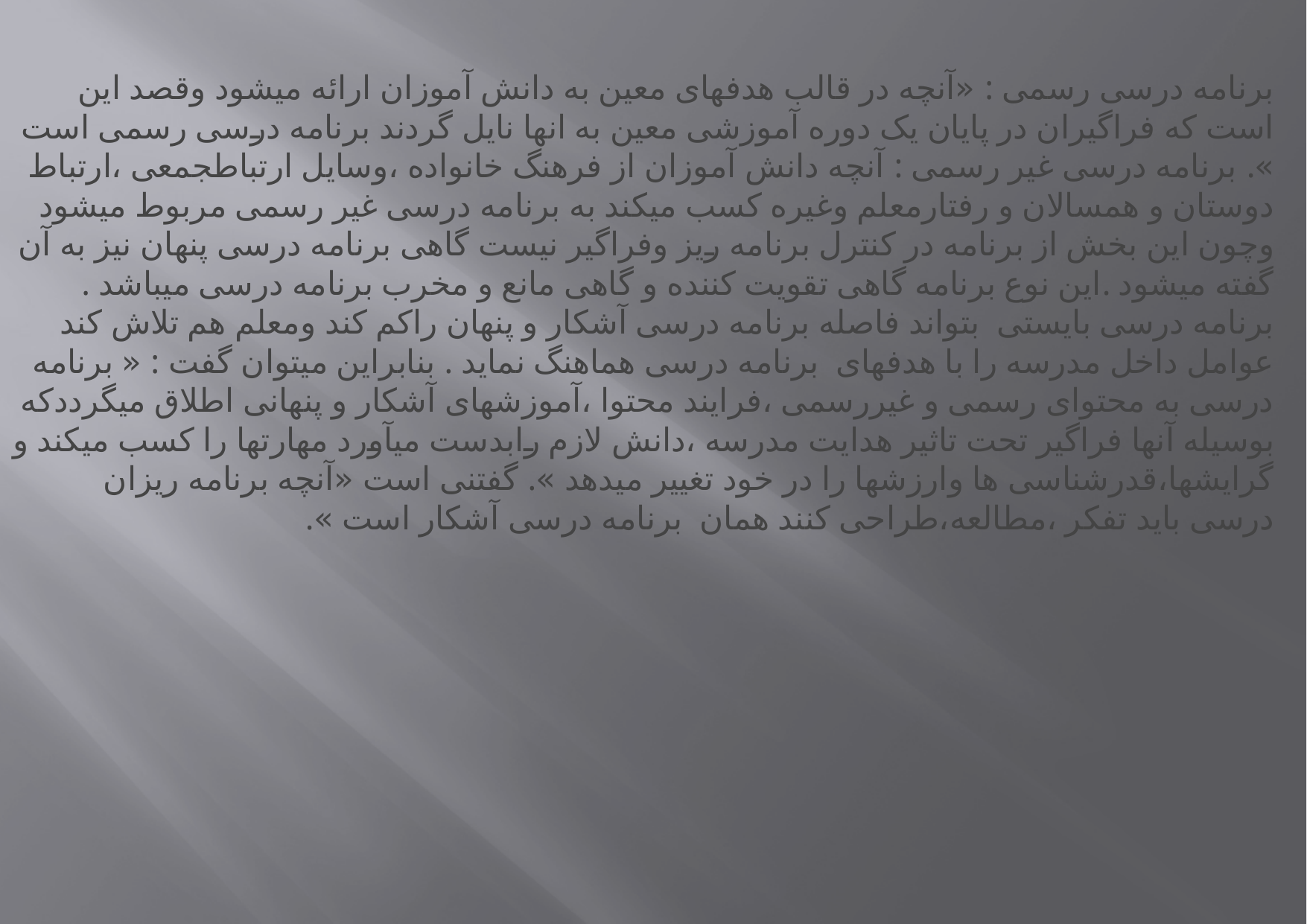

برنامه درسی رسمی : «آنچه در قالب هدفهای معین به دانش آموزان ارائه میشود وقصد این است که فراگیران در پایان یک دوره آموزشی معین به انها نایل گردند برنامه درسی رسمی است ». برنامه درسی غیر رسمی : آنچه دانش آموزان از فرهنگ خانواده ،وسایل ارتباطجمعی ،ارتباط دوستان و همسالان و رفتارمعلم وغیره کسب میکند به برنامه درسی غیر رسمی مربوط میشود وچون این بخش از برنامه در کنترل برنامه ریز وفراگیر نیست گاهی برنامه درسی پنهان نیز به آن گفته میشود .این نوع برنامه گاهی تقویت کننده و گاهی مانع و مخرب برنامه درسی میباشد . برنامه درسی بایستی  بتواند فاصله برنامه درسی آشکار و پنهان راکم کند ومعلم هم تلاش کند عوامل داخل مدرسه را با هدفهای  برنامه درسی هماهنگ نماید . بنابراین میتوان گفت : « برنامه درسی به محتوای رسمی و غیررسمی ،فرایند محتوا ،آموزشهای آشکار و پنهانی اطلاق میگرددکه بوسیله آنها فراگیر تحت تاثیر هدایت مدرسه ،دانش لازم رابدست میآورد مهارتها را کسب میکند و گرایشها،قدرشناسی ها وارزشها را در خود تغییر میدهد ». گفتنی است «آنچه برنامه ریزان درسی باید تفکر ،مطالعه،طراحی کنند همان  برنامه درسی آشکار است ».